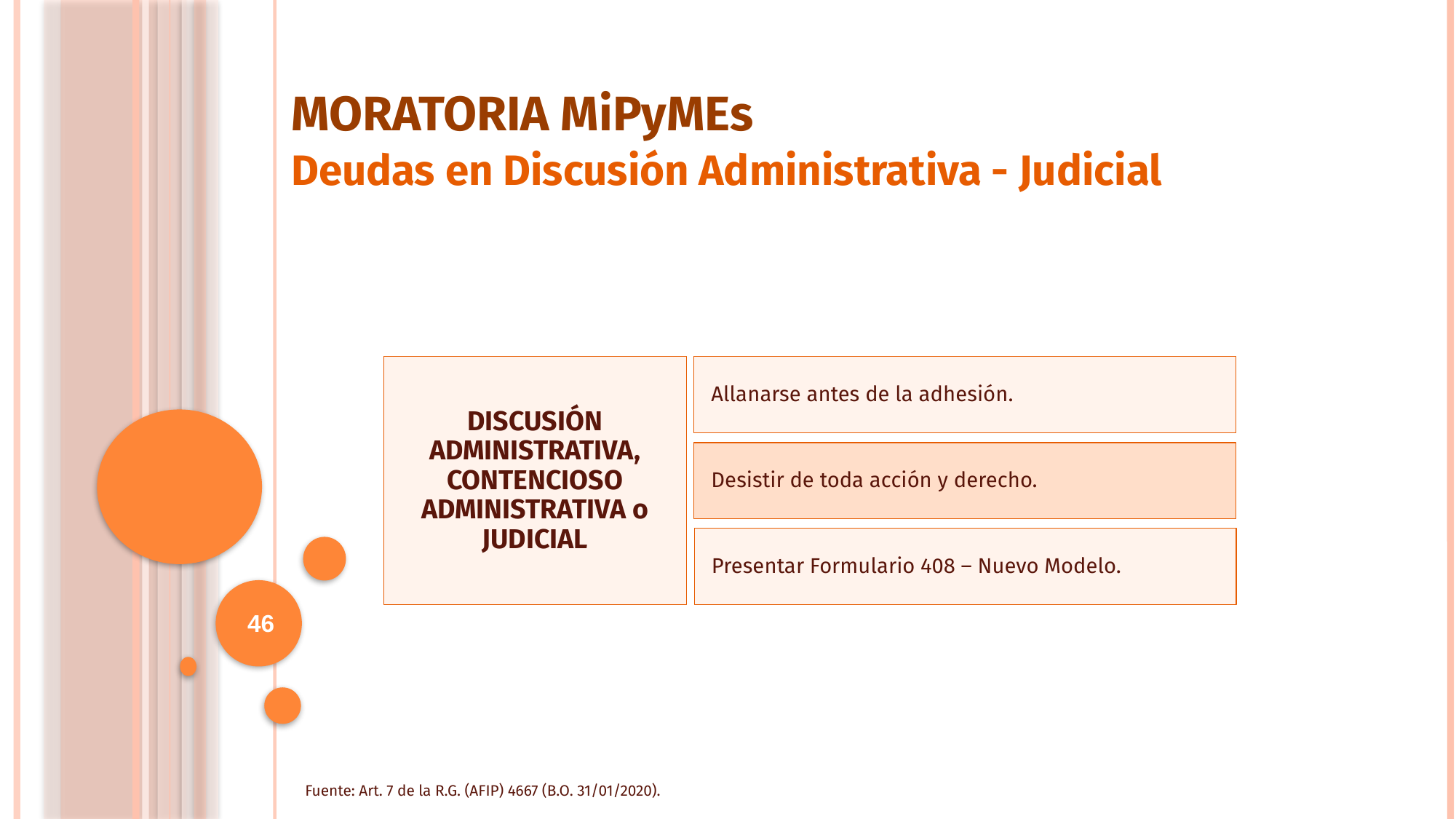

MORATORIA MiPyMEs
Deudas en Discusión Administrativa - Judicial
DISCUSIÓN ADMINISTRATIVA, CONTENCIOSO ADMINISTRATIVA o JUDICIAL
Allanarse antes de la adhesión.
Desistir de toda acción y derecho.
Presentar Formulario 408 – Nuevo Modelo.
46
Fuente: Art. 7 de la R.G. (AFIP) 4667 (B.O. 31/01/2020).